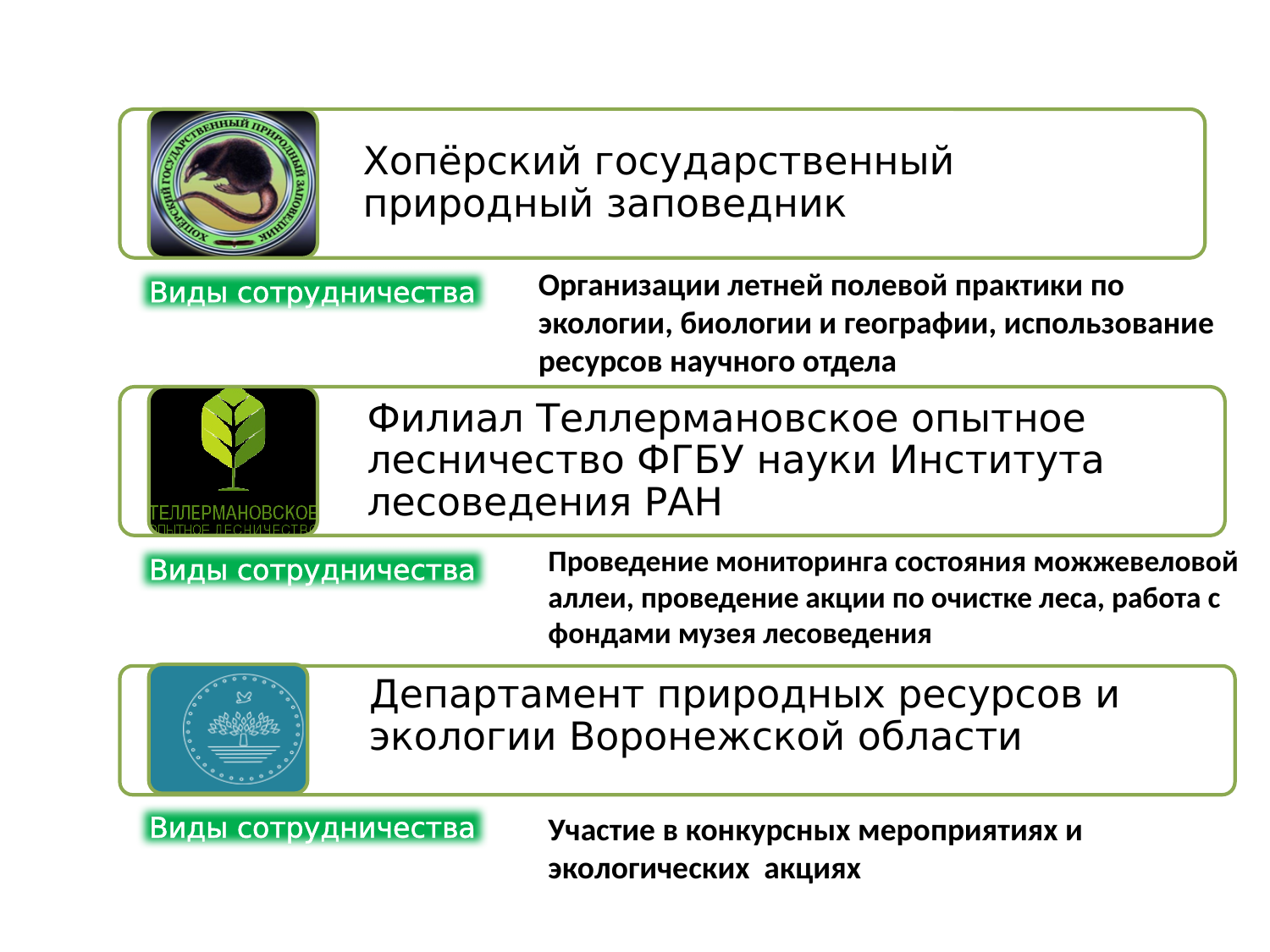

Хопёрский государственный природный заповедник
Организации летней полевой практики по экологии, биологии и географии, использование ресурсов научного отдела
Виды сотрудничества

Филиал Теллермановское опытное лесничество ФГБУ науки Института лесоведения РАН
Проведение мониторинга состояния можжевеловой аллеи, проведение акции по очистке леса, работа с фондами музея лесоведения
Виды сотрудничества

Департамент природных ресурсов и экологии Воронежской области
Виды сотрудничества
Участие в конкурсных мероприятиях и экологических  акциях